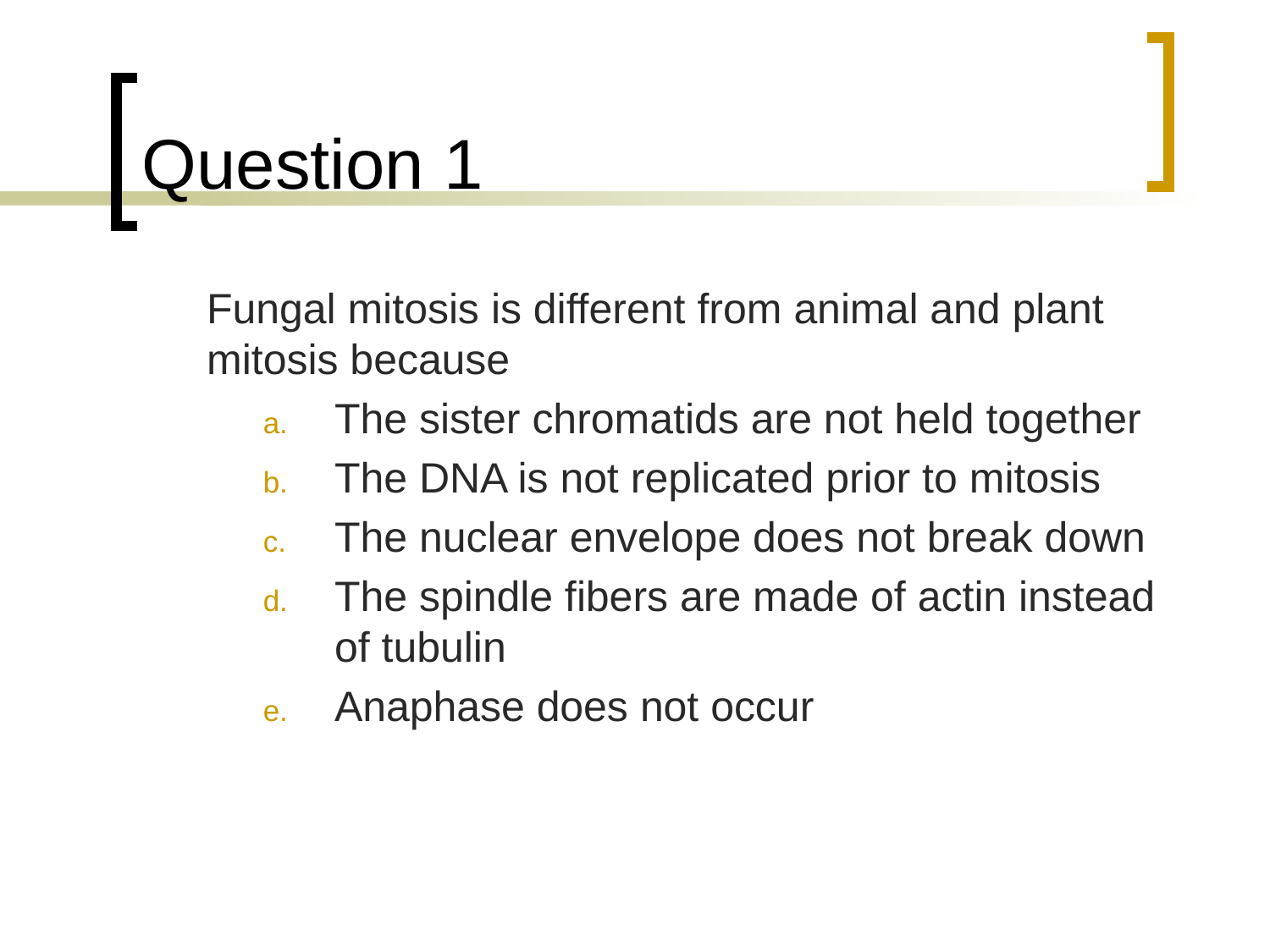

# Question 1
	Fungal mitosis is different from animal and plant mitosis because
The sister chromatids are not held together
The DNA is not replicated prior to mitosis
The nuclear envelope does not break down
The spindle fibers are made of actin instead of tubulin
Anaphase does not occur